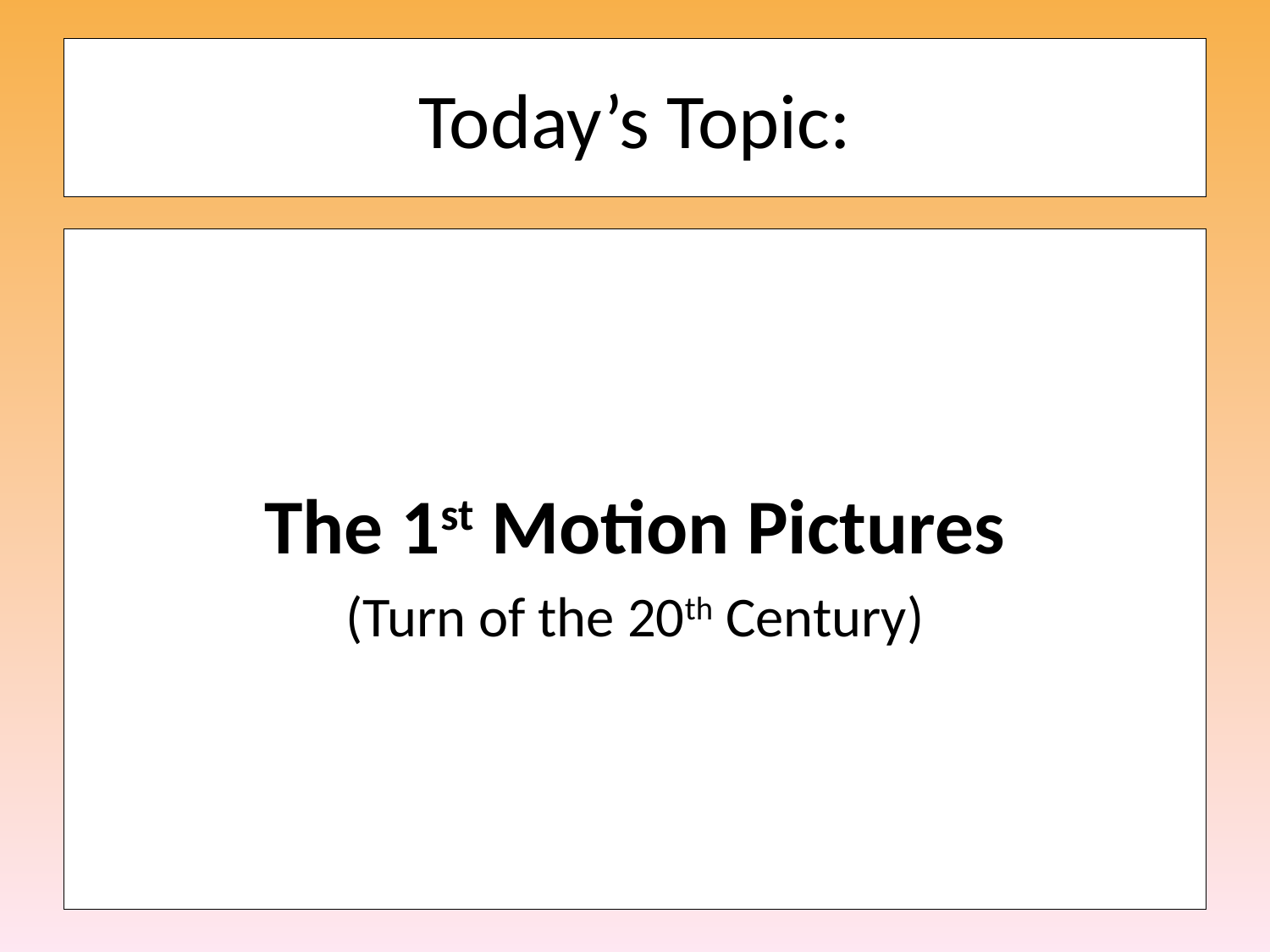

# Today’s Topic:

The 1st Motion Pictures
(Turn of the 20th Century)